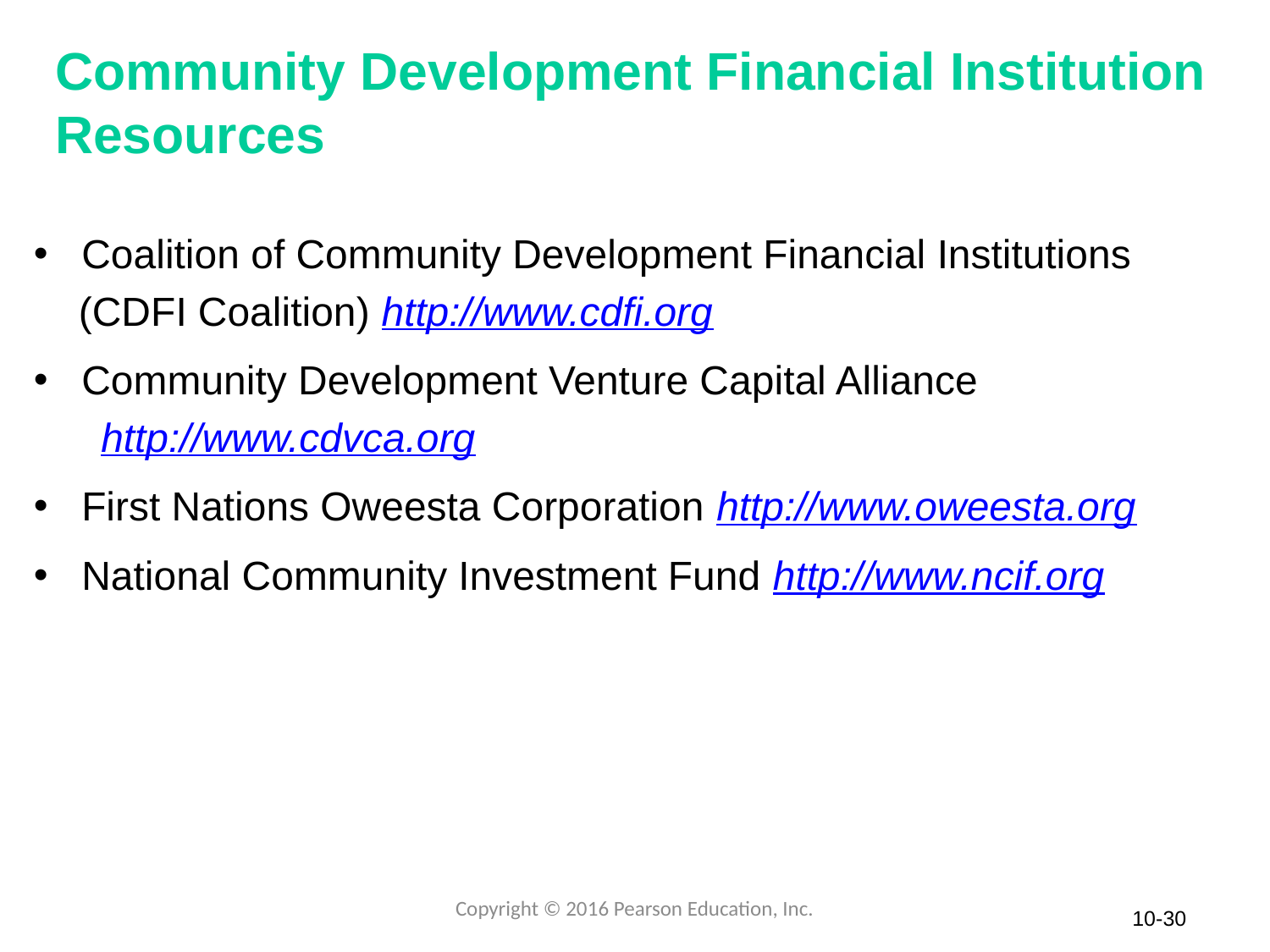

# Community Development Financial Institution Resources
Coalition of Community Development Financial Institutions
    (CDFI Coalition) http://www.cdfi.org

Community Development Venture Capital Alliance
      http://www.cdvca.org

First Nations Oweesta Corporation http://www.oweesta.org

National Community Investment Fund http://www.ncif.org

Copyright © 2016 Pearson Education, Inc.